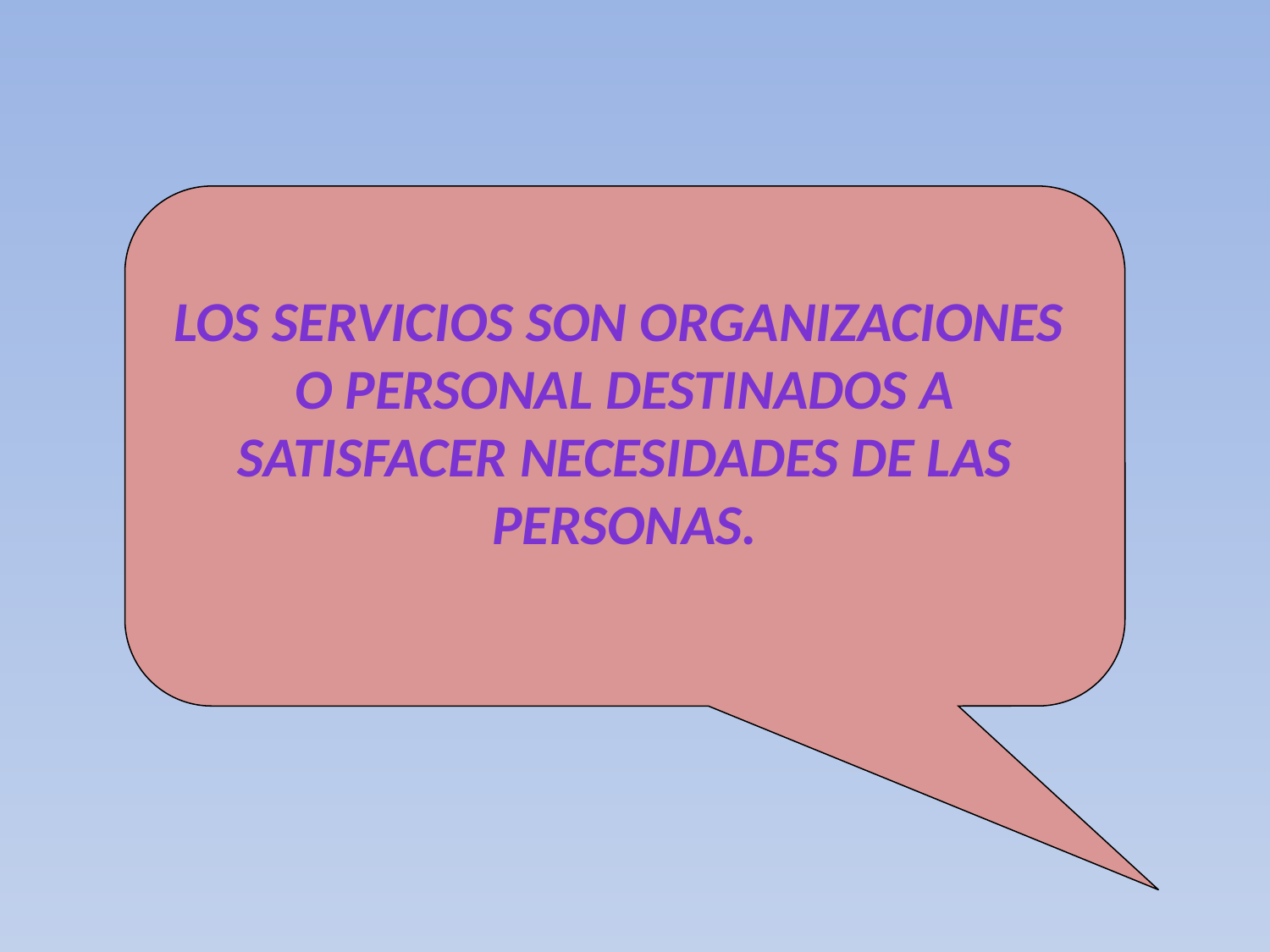

Los Servicios son Organizaciones  o personal destinados a satisfacer necesidades de las personas.